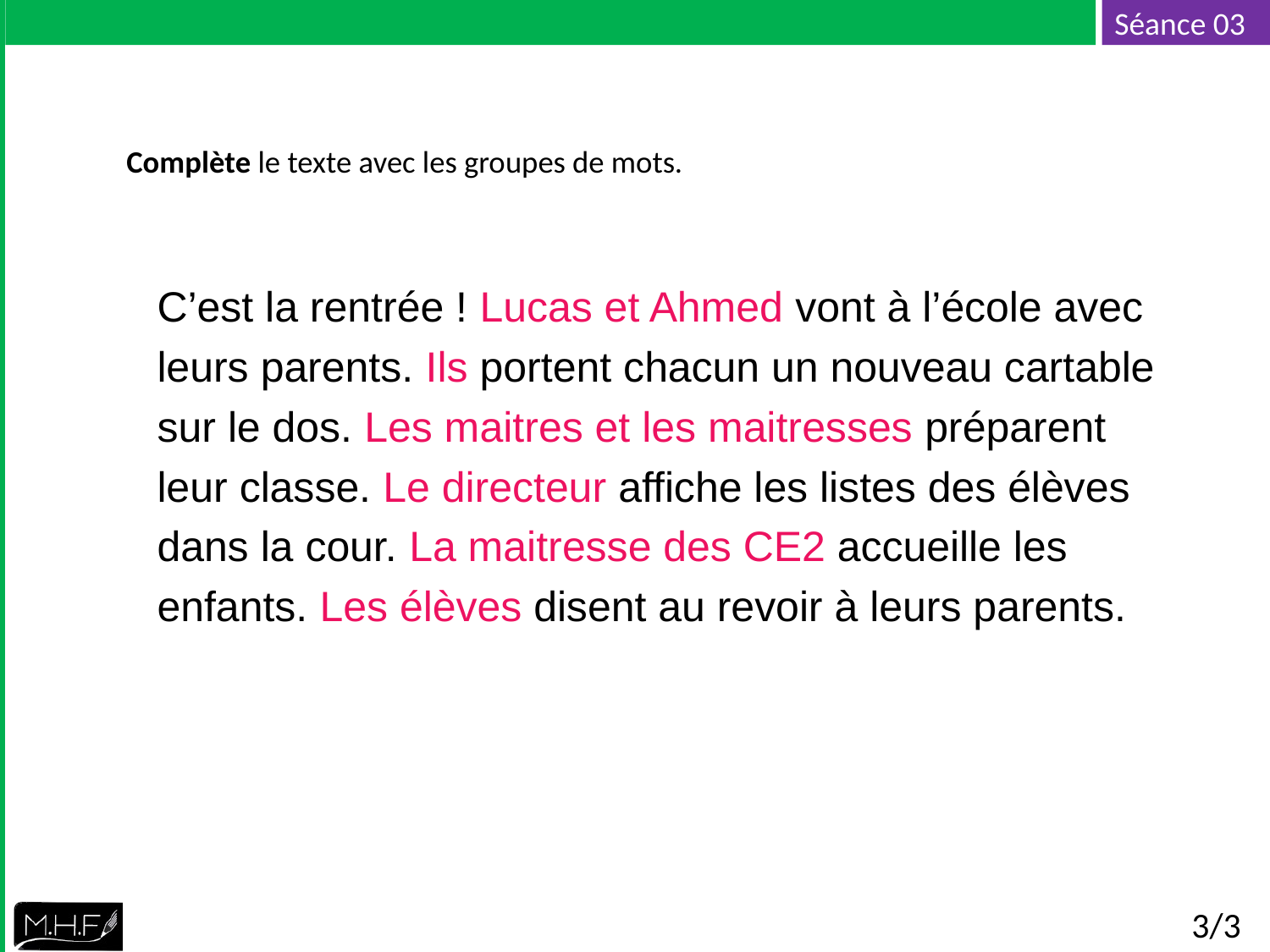

# Complète le texte avec les groupes de mots.
C’est la rentrée ! Lucas et Ahmed vont à l’école avec leurs parents. Ils portent chacun un nouveau cartable sur le dos. Les maitres et les maitresses préparent leur classe. Le directeur affiche les listes des élèves dans la cour. La maitresse des CE2 accueille les enfants. Les élèves disent au revoir à leurs parents.
3/3